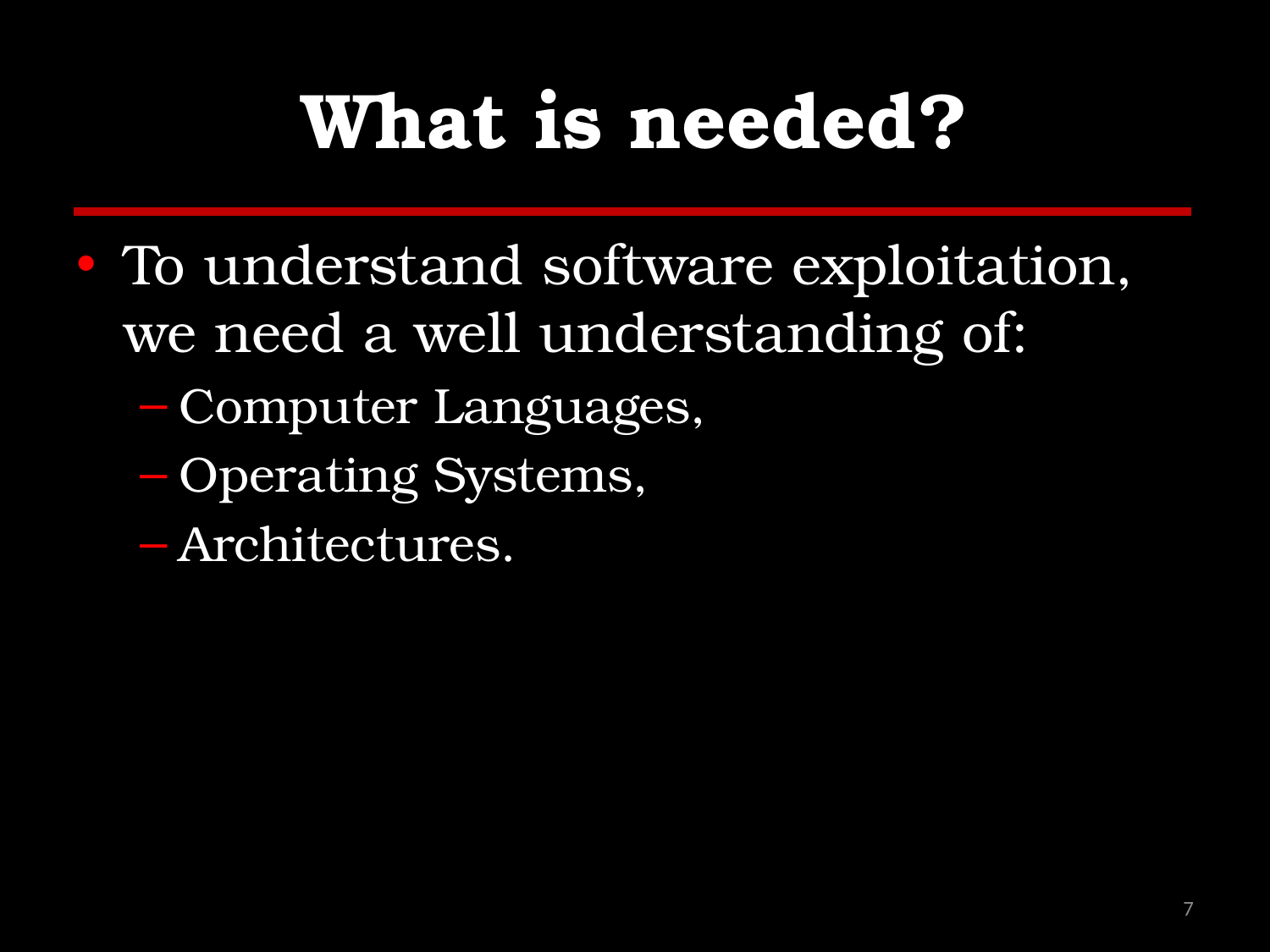

# What is needed?
To understand software exploitation, we need a well understanding of:
Computer Languages,
Operating Systems,
Architectures.
7